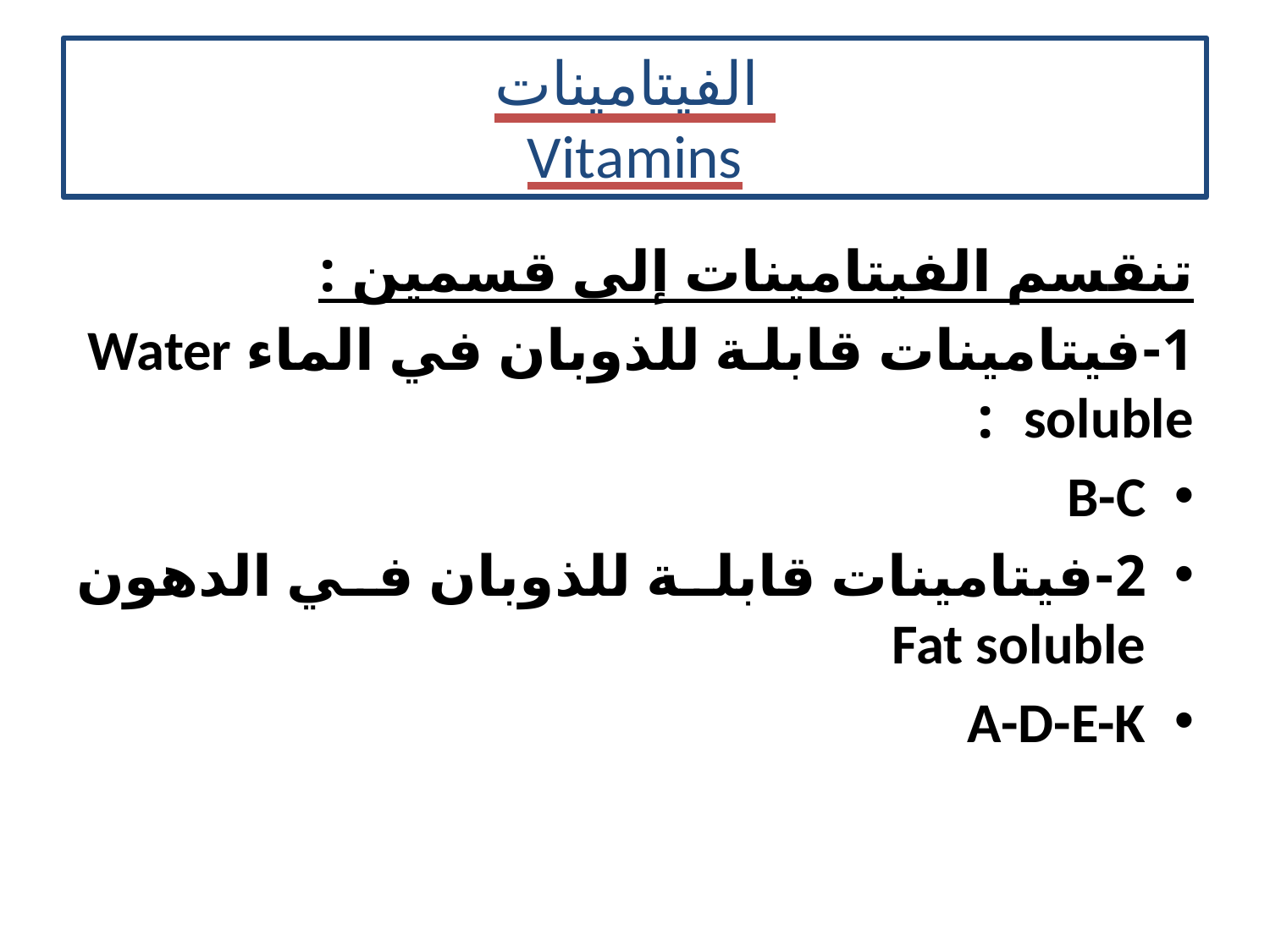

# الفيتامينات Vitamins
تنقسم الفيتامينات إلى قسمين :
1-فيتامينات قابلة للذوبان في الماء Water soluble  :
B-C
2-فيتامينات قابلة للذوبان في الدهون Fat soluble
A-D-E-K